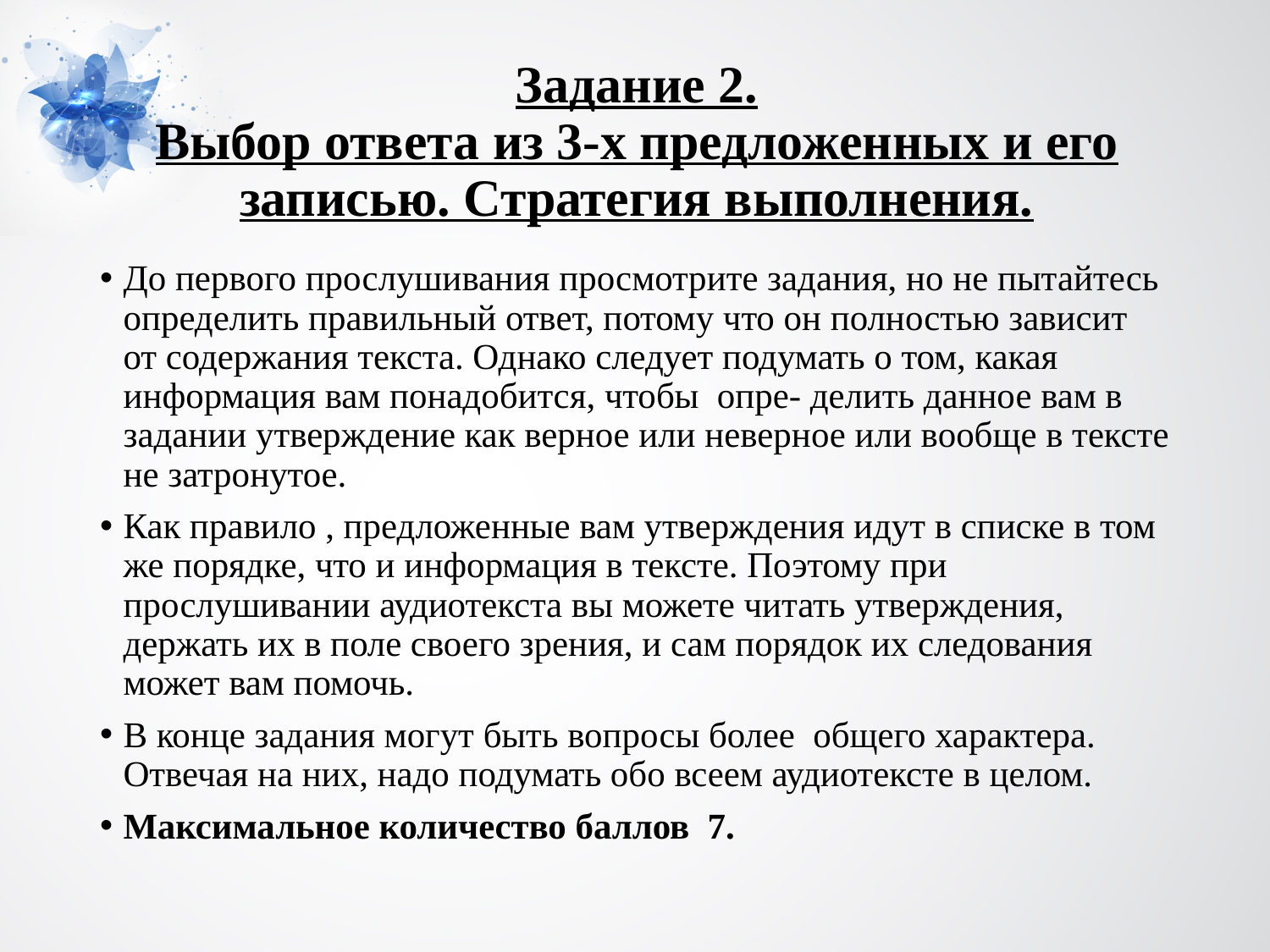

# Задание 2. Выбор ответа из 3-х предложенных и его записью. Стратегия выполнения.
До первого прослушивания просмотрите задания, но не пытайтесь определить правильный ответ, потому что он полностью зависит от содержания текста. Однако следует подумать о том, какая информация вам понадобится, чтобы  опре- делить данное вам в задании утверждение как верное или неверное или вообще в тексте не затронутое.
Как правило , предложенные вам утверждения идут в списке в том же порядке, что и информация в тексте. Поэтому при прослушивании аудиотекста вы можете читать утверждения, держать их в поле своего зрения, и сам порядок их следования может вам помочь.
В конце задания могут быть вопросы более  общего характера. Отвечая на них, надо подумать обо всеем аудиотексте в целом.
Максимальное количество баллов  7.